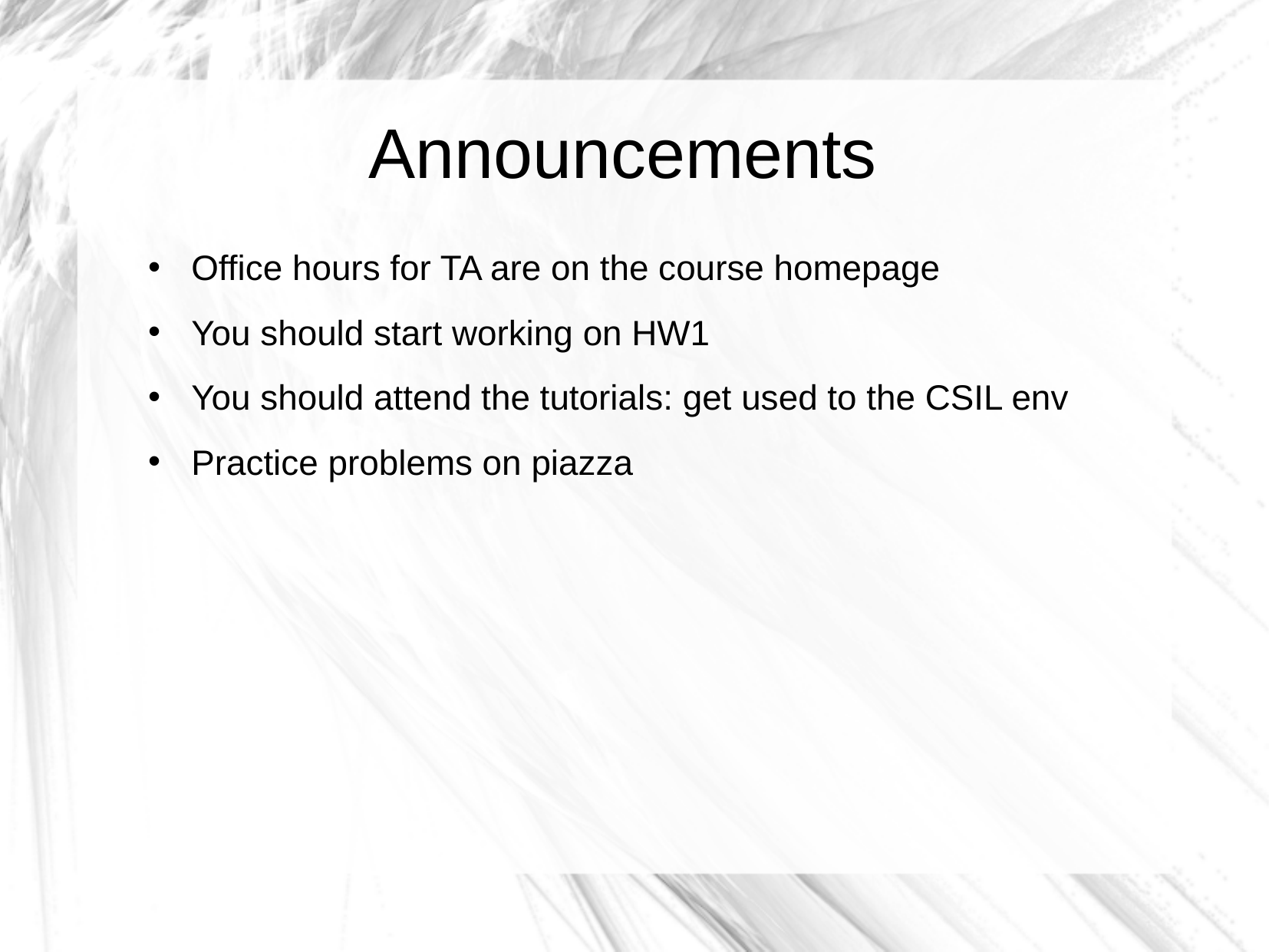

Announcements
Office hours for TA are on the course homepage
You should start working on HW1
You should attend the tutorials: get used to the CSIL env
Practice problems on piazza